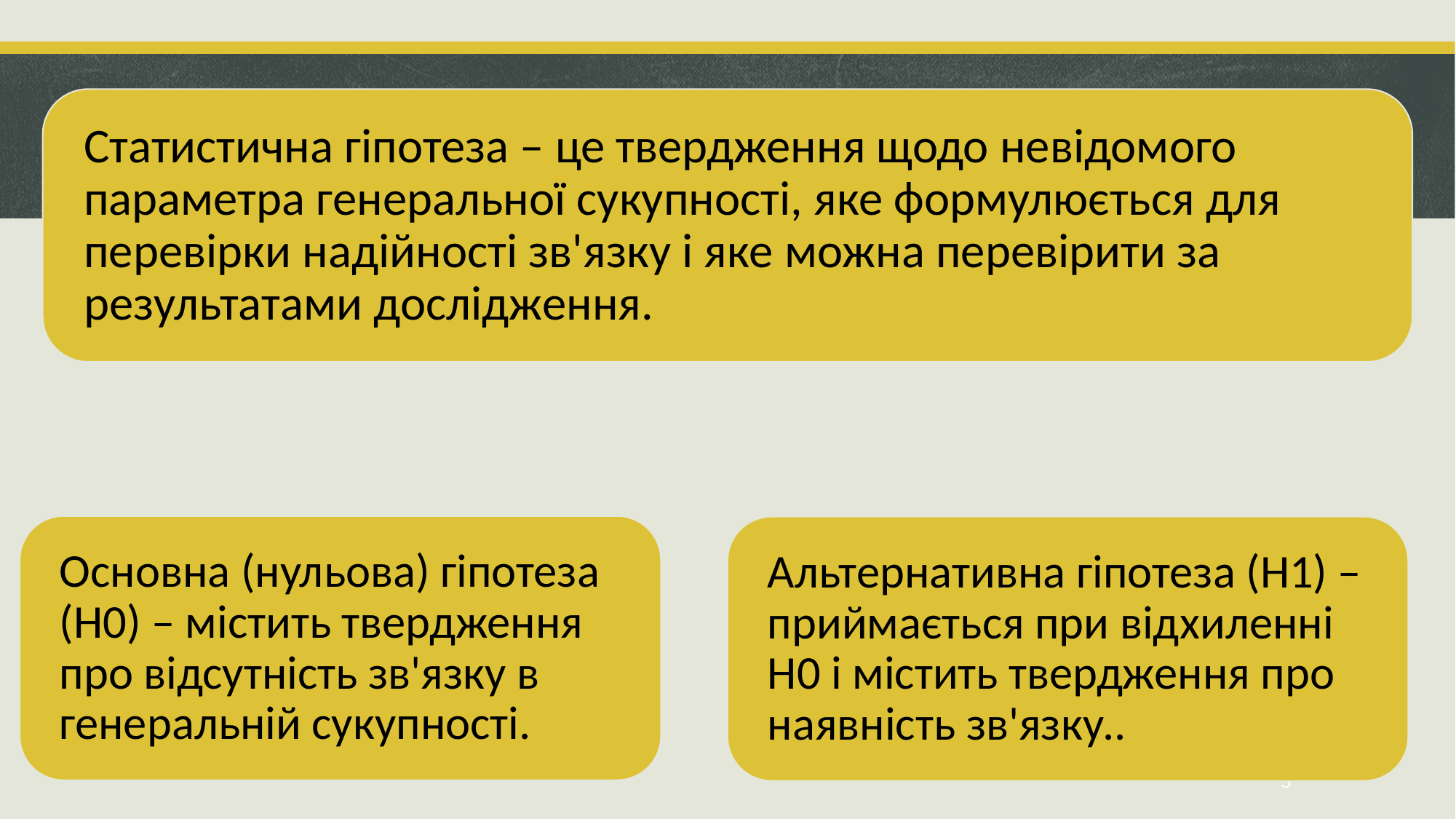

Статистична гіпотеза – це твердження щодо невідомого параметра генеральної сукупності, яке формулюється для перевірки надійності зв'язку і яке можна перевірити за результатами дослідження.
Альтернативна гіпотеза (Н1) – приймається при відхиленні Н0 і містить твердження про наявність зв'язку..
Основна (нульова) гіпотеза (Н0) – містить твердження про відсутність зв'язку в генеральній сукупності.
5